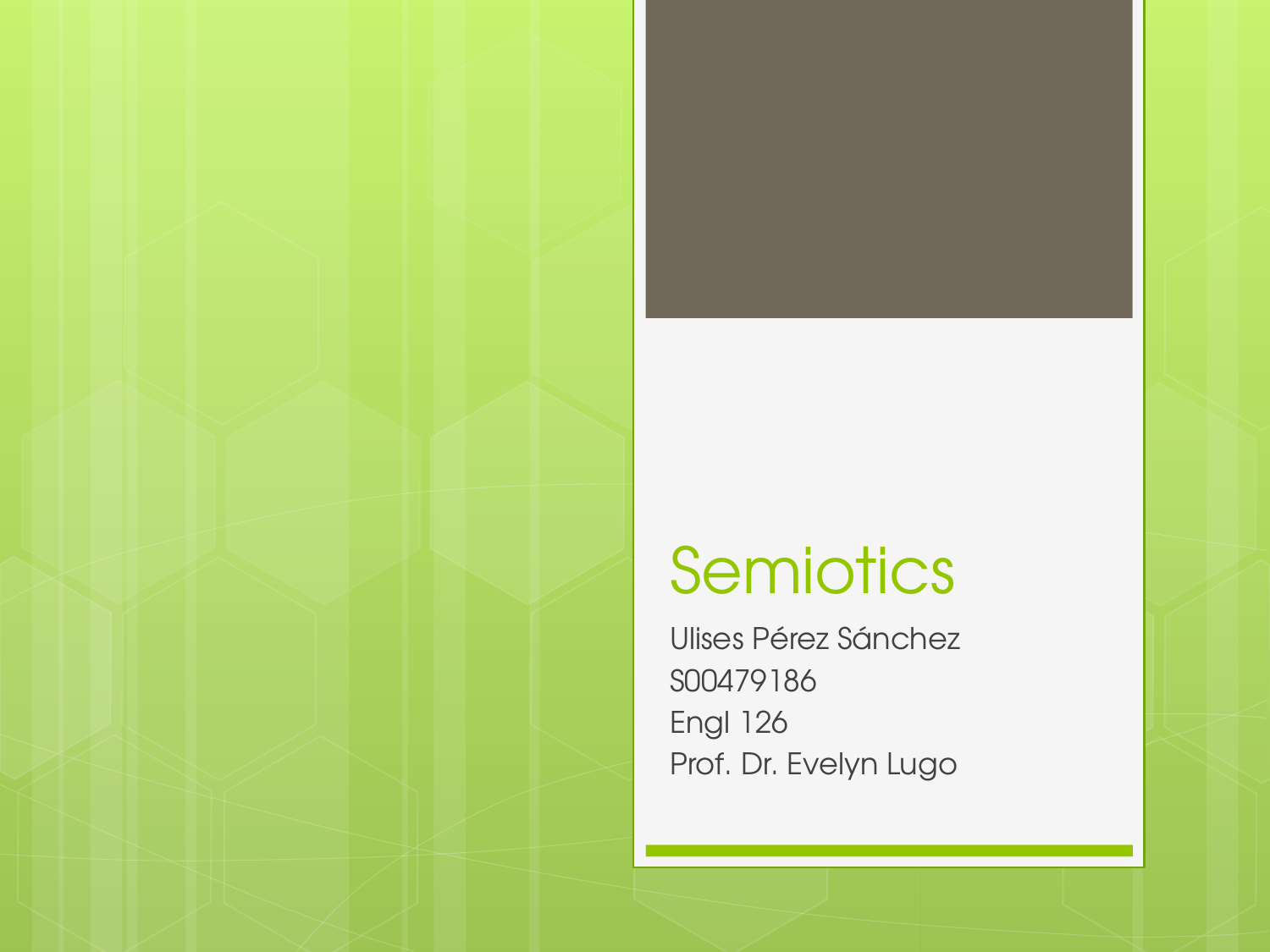

# Semiotics
Ulises Pérez Sánchez
S00479186
Engl 126
Prof. Dr. Evelyn Lugo